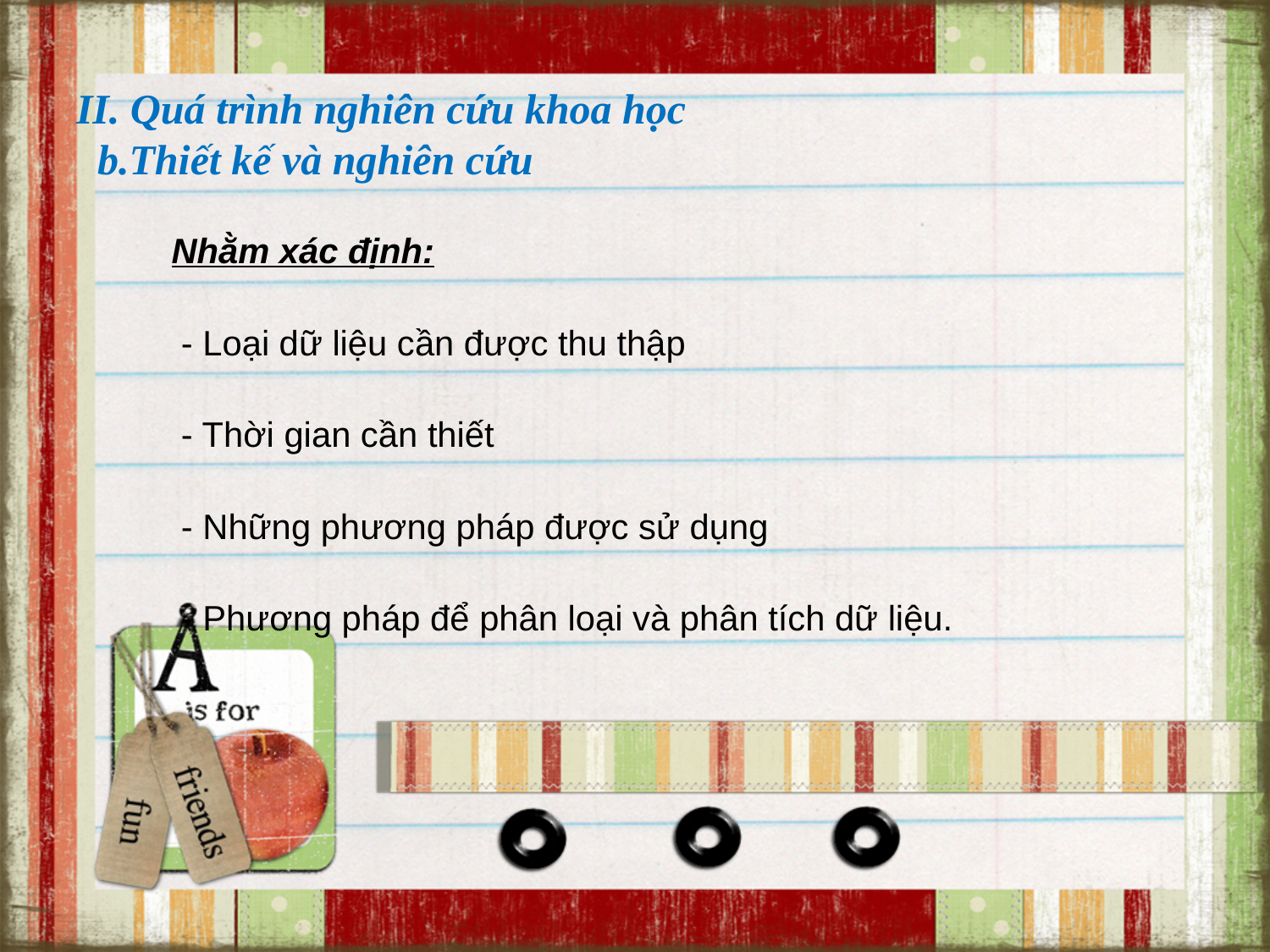

# II. Quá trình nghiên cứu khoa học b.Thiết kế và nghiên cứu
Nhằm xác định:
 - Loại dữ liệu cần được thu thập
 - Thời gian cần thiết
 - Những phương pháp được sử dụng
 - Phương pháp để phân loại và phân tích dữ liệu.